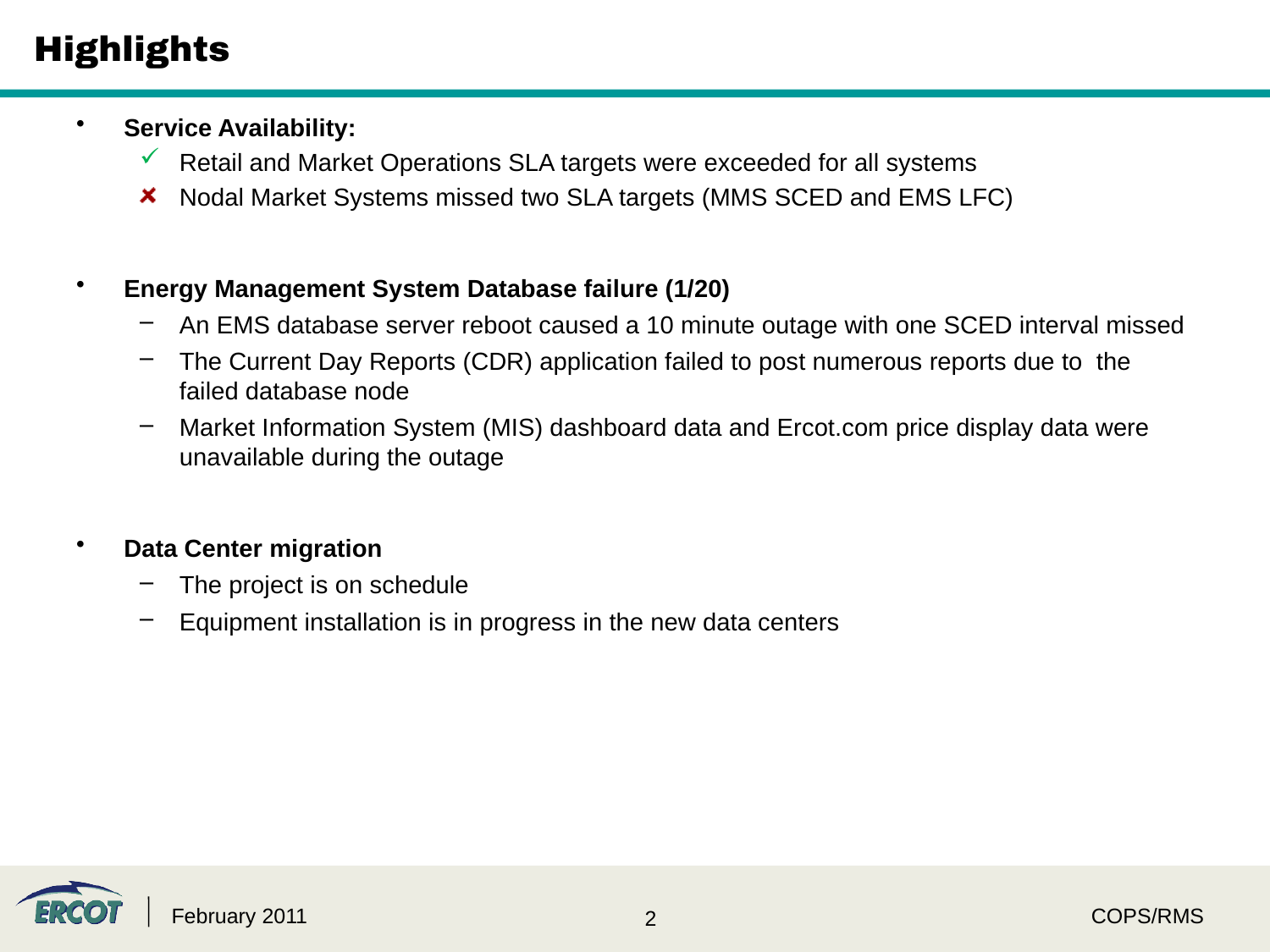

# Highlights
Service Availability:
Retail and Market Operations SLA targets were exceeded for all systems
Nodal Market Systems missed two SLA targets (MMS SCED and EMS LFC)

Energy Management System Database failure (1/20)
An EMS database server reboot caused a 10 minute outage with one SCED interval missed
The Current Day Reports (CDR) application failed to post numerous reports due to  the failed database node
Market Information System (MIS) dashboard data and Ercot.com price display data were unavailable during the outage

Data Center migration
The project is on schedule
Equipment installation is in progress in the new data centers

February 2011
COPS/RMS